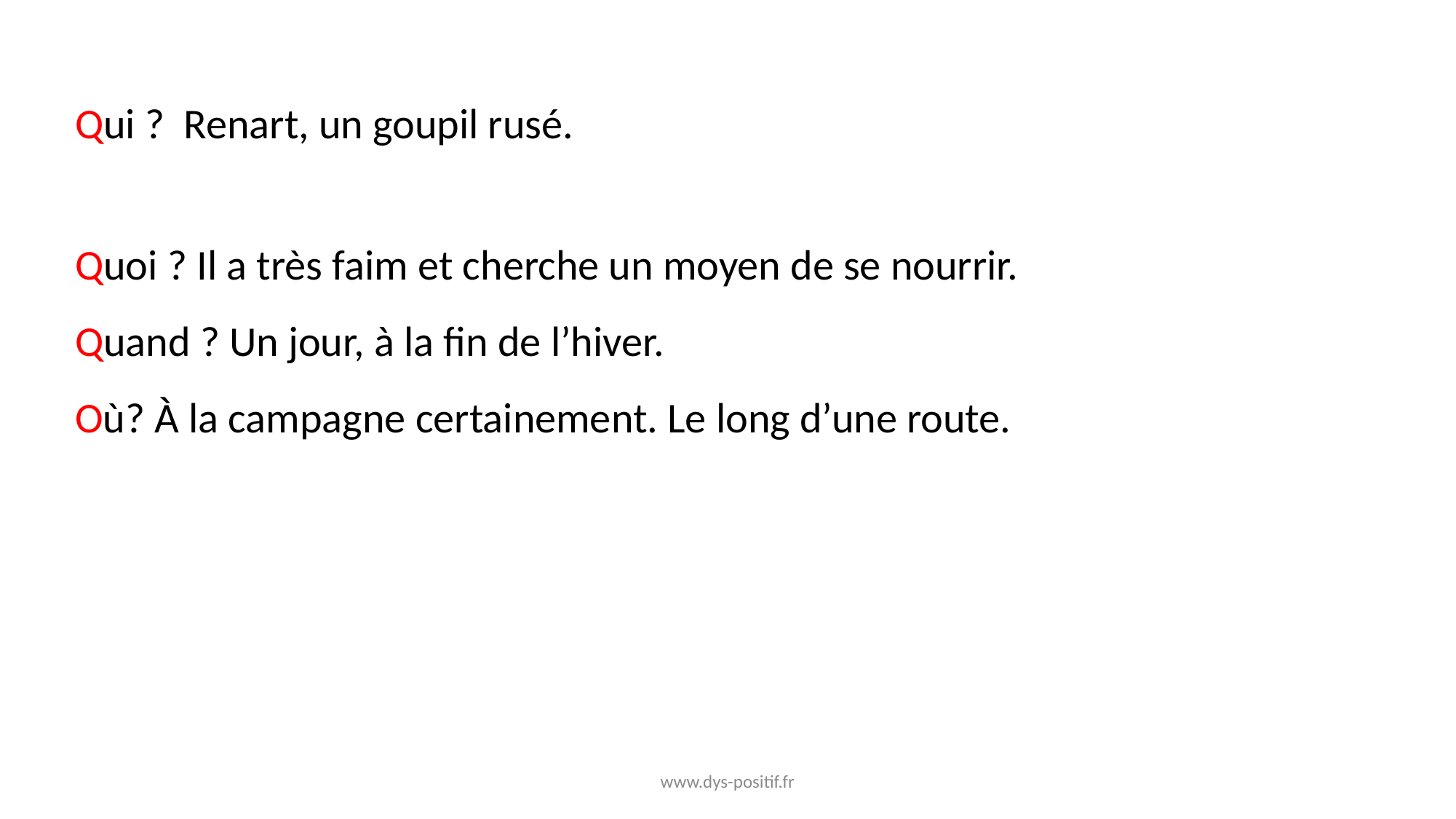

Qui ?  Renart, un goupil rusé.
Quoi ? Il a très faim et cherche un moyen de se nourrir.
Quand ? Un jour, à la fin de l’hiver.
Où? À la campagne certainement. Le long d’une route.
www.dys-positif.fr